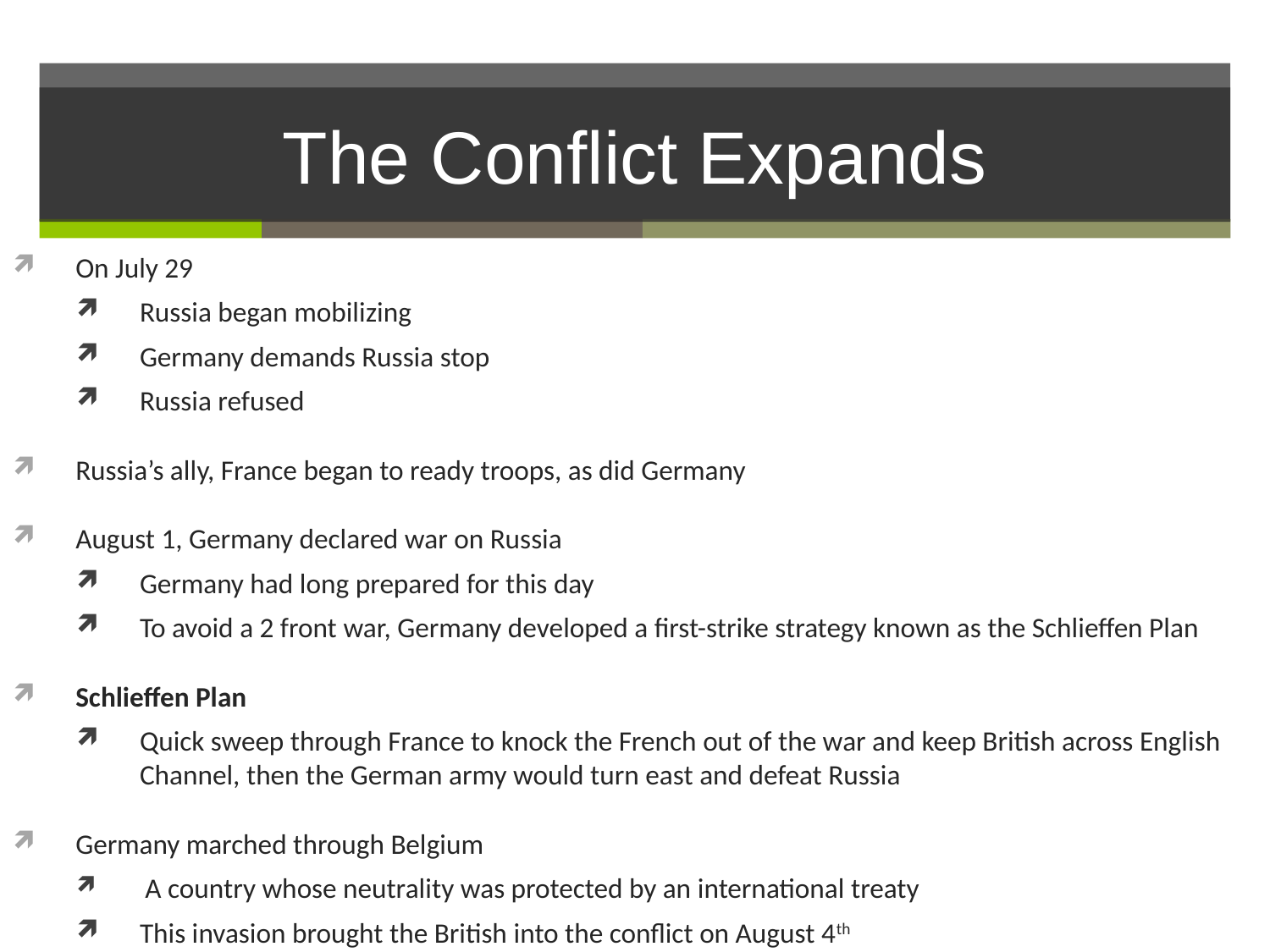

# The Conflict Expands
On July 29
Russia began mobilizing
Germany demands Russia stop
Russia refused
Russia’s ally, France began to ready troops, as did Germany
August 1, Germany declared war on Russia
Germany had long prepared for this day
To avoid a 2 front war, Germany developed a first-strike strategy known as the Schlieffen Plan
Schlieffen Plan
Quick sweep through France to knock the French out of the war and keep British across English Channel, then the German army would turn east and defeat Russia
Germany marched through Belgium
 A country whose neutrality was protected by an international treaty
This invasion brought the British into the conflict on August 4th